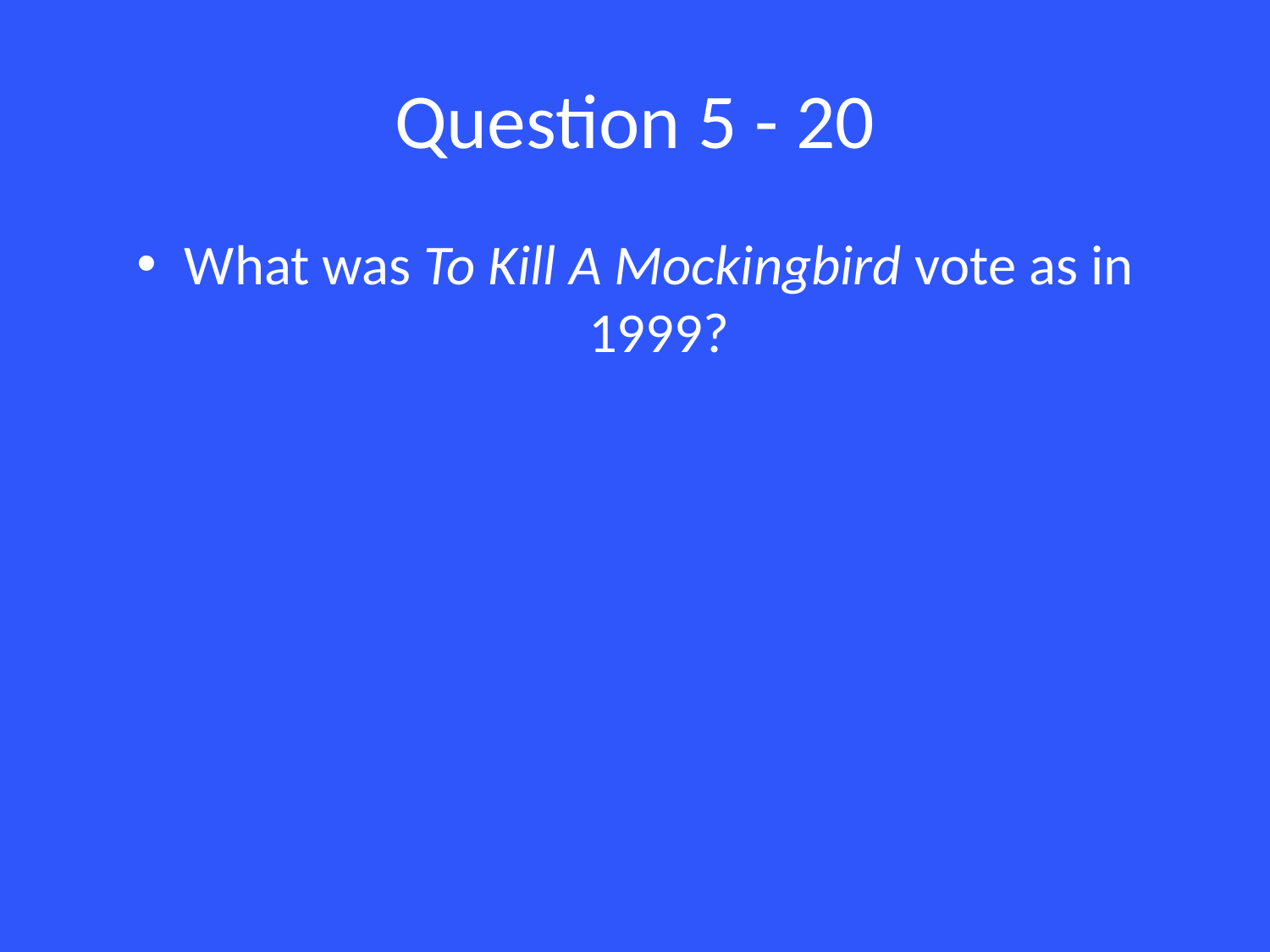

# Question 5 - 20
What was To Kill A Mockingbird vote as in 1999?